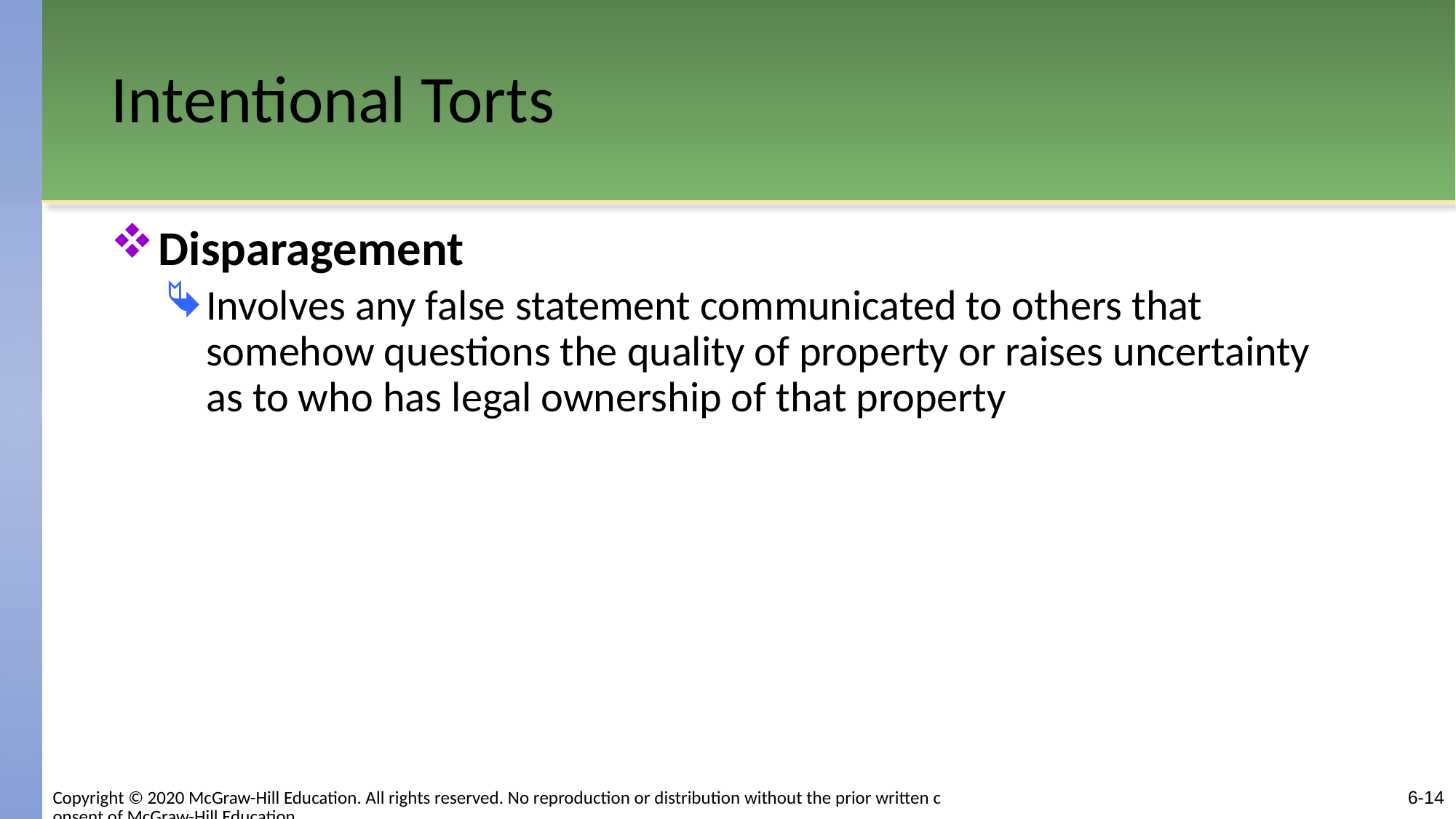

# Intentional Torts
Disparagement
Involves any false statement communicated to others that somehow questions the quality of property or raises uncertainty as to who has legal ownership of that property

Copyright © 2020 McGraw-Hill Education. All rights reserved. No reproduction or distribution without the prior written consent of McGraw-Hill Education.
6-14